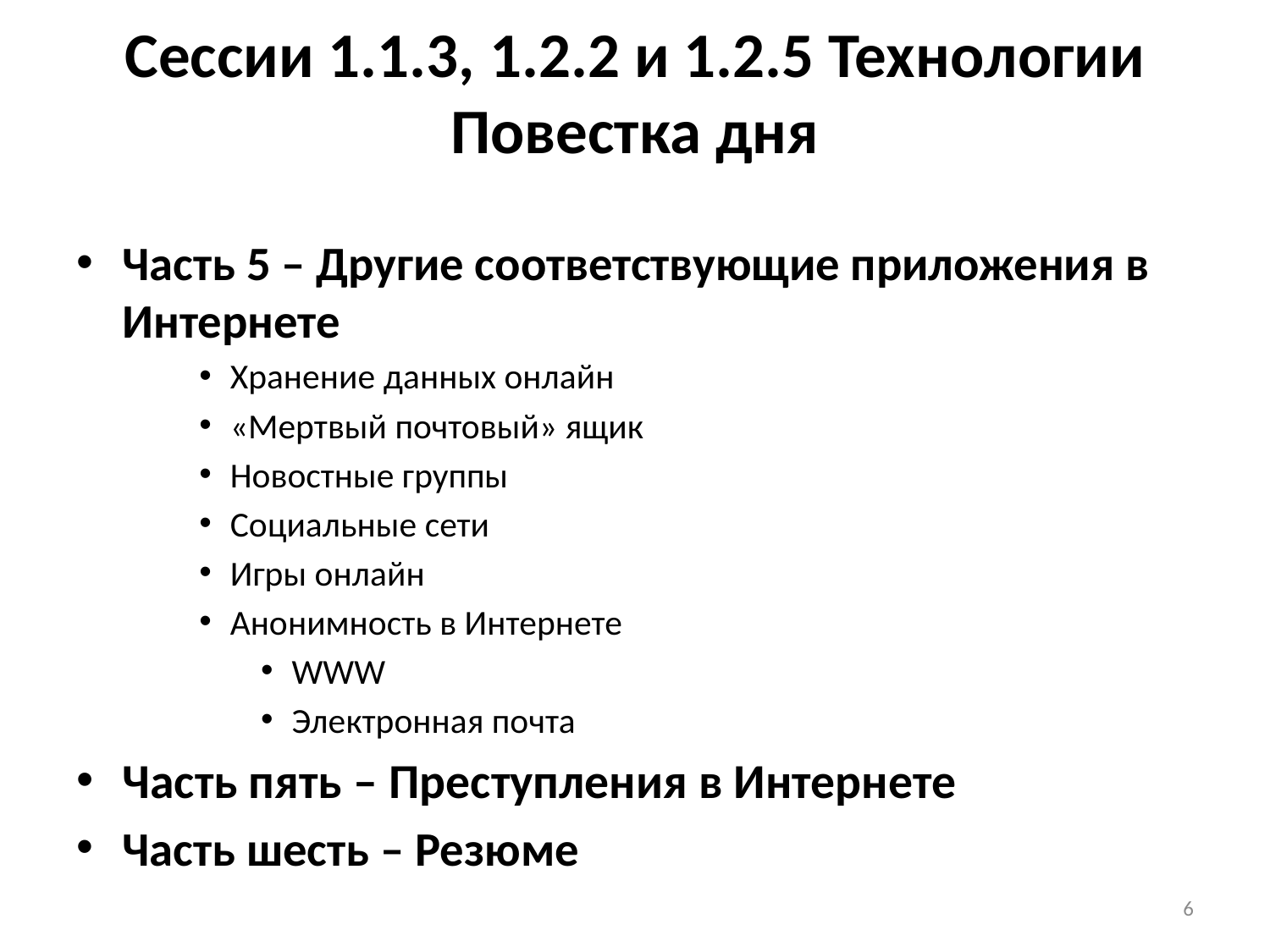

# Сессии 1.1.3, 1.2.2 и 1.2.5 Технологии Повестка дня
Часть 5 – Другие соответствующие приложения в Интернете
Хранение данных онлайн
«Мертвый почтовый» ящик
Новостные группы
Социальные сети
Игры онлайн
Анонимность в Интернете
WWW
Электронная почта
Часть пять – Преступления в Интернете
Часть шесть – Резюме
6